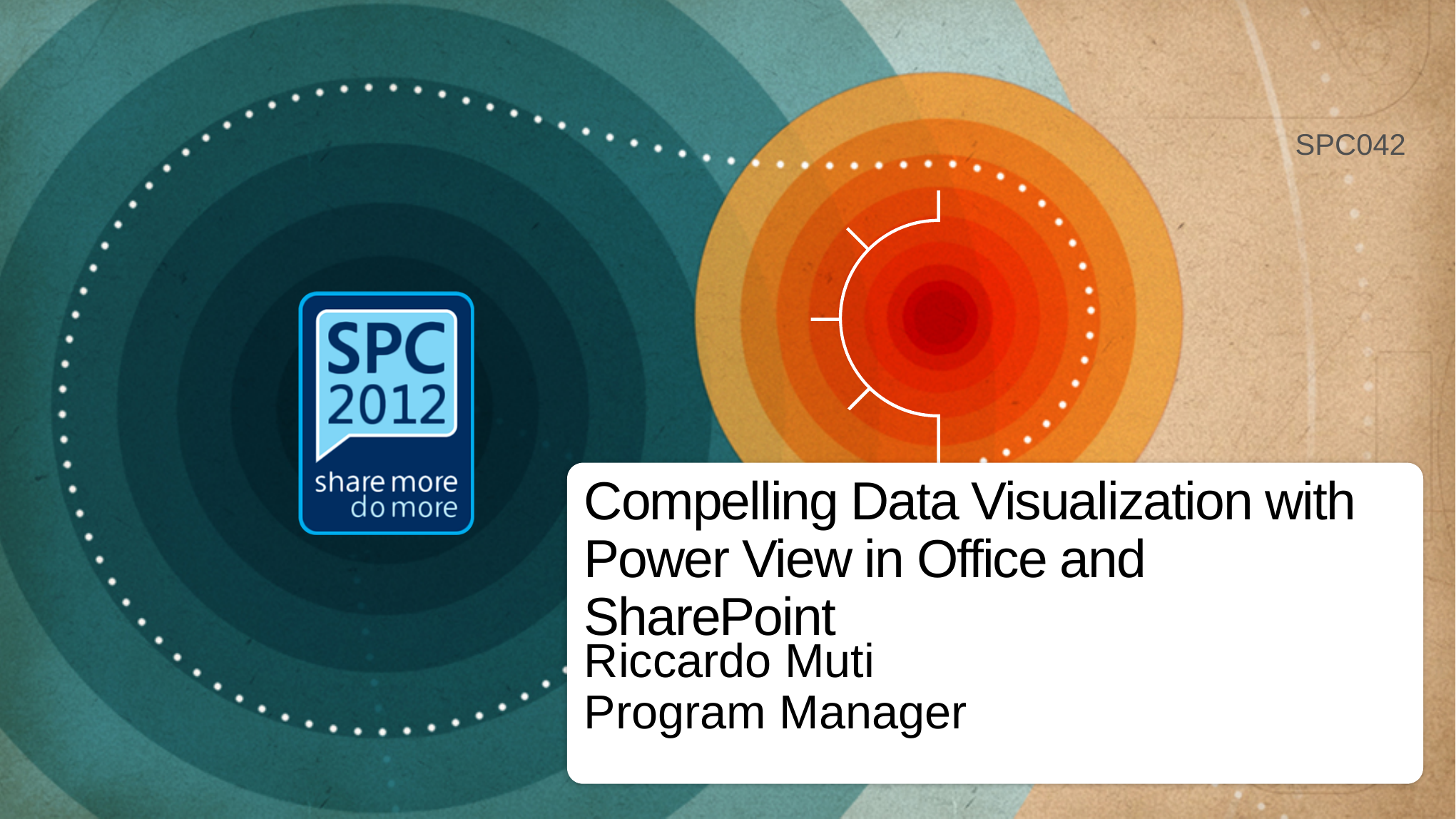

SPC042
# Compelling Data Visualization with Power View in Office and SharePoint
Riccardo Muti
Program Manager